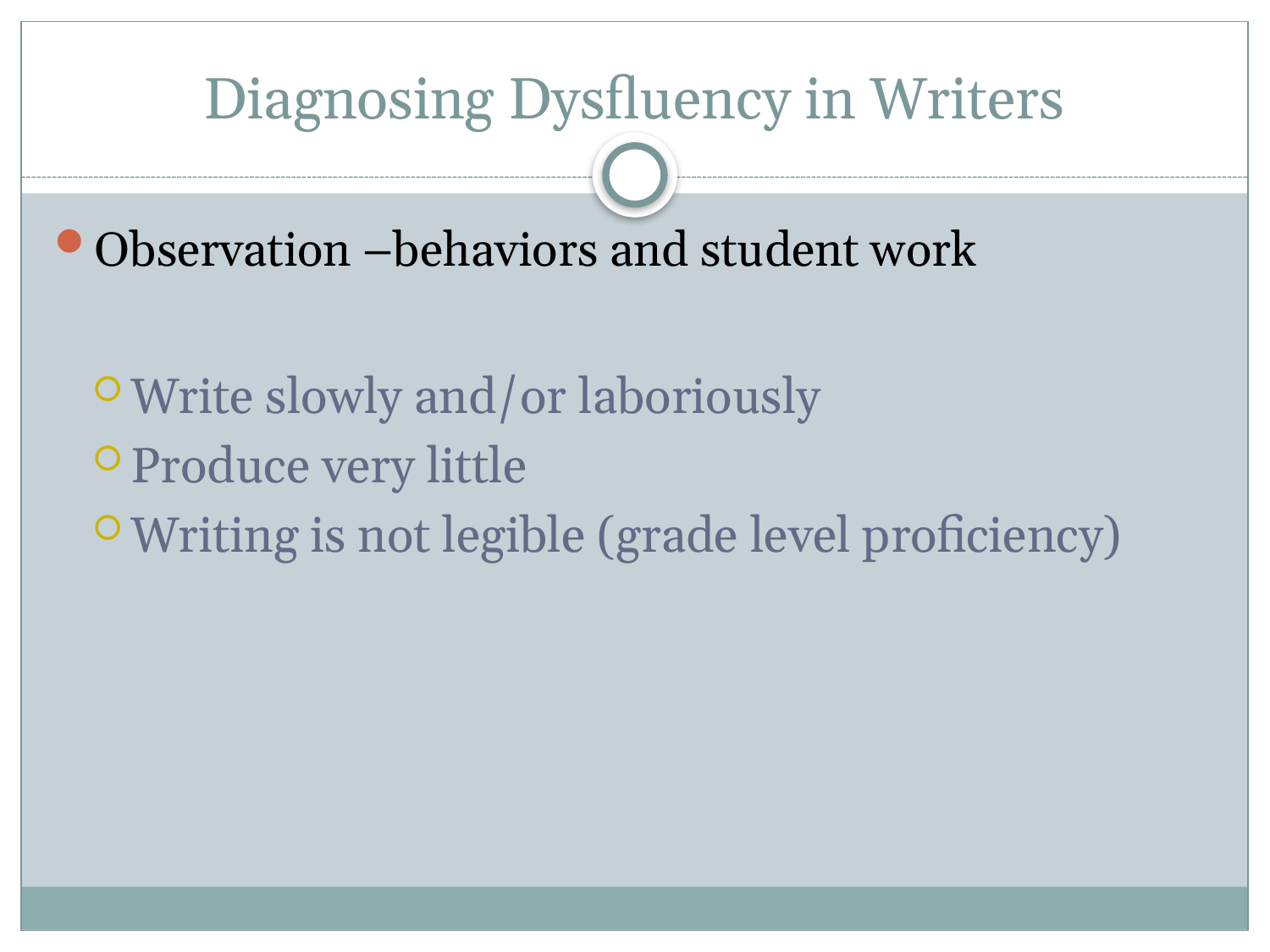

# Diagnosing Dysfluency in Writers
Observation –behaviors and student work

Write slowly and/or laboriously
Produce very little
Writing is not legible (grade level proficiency)